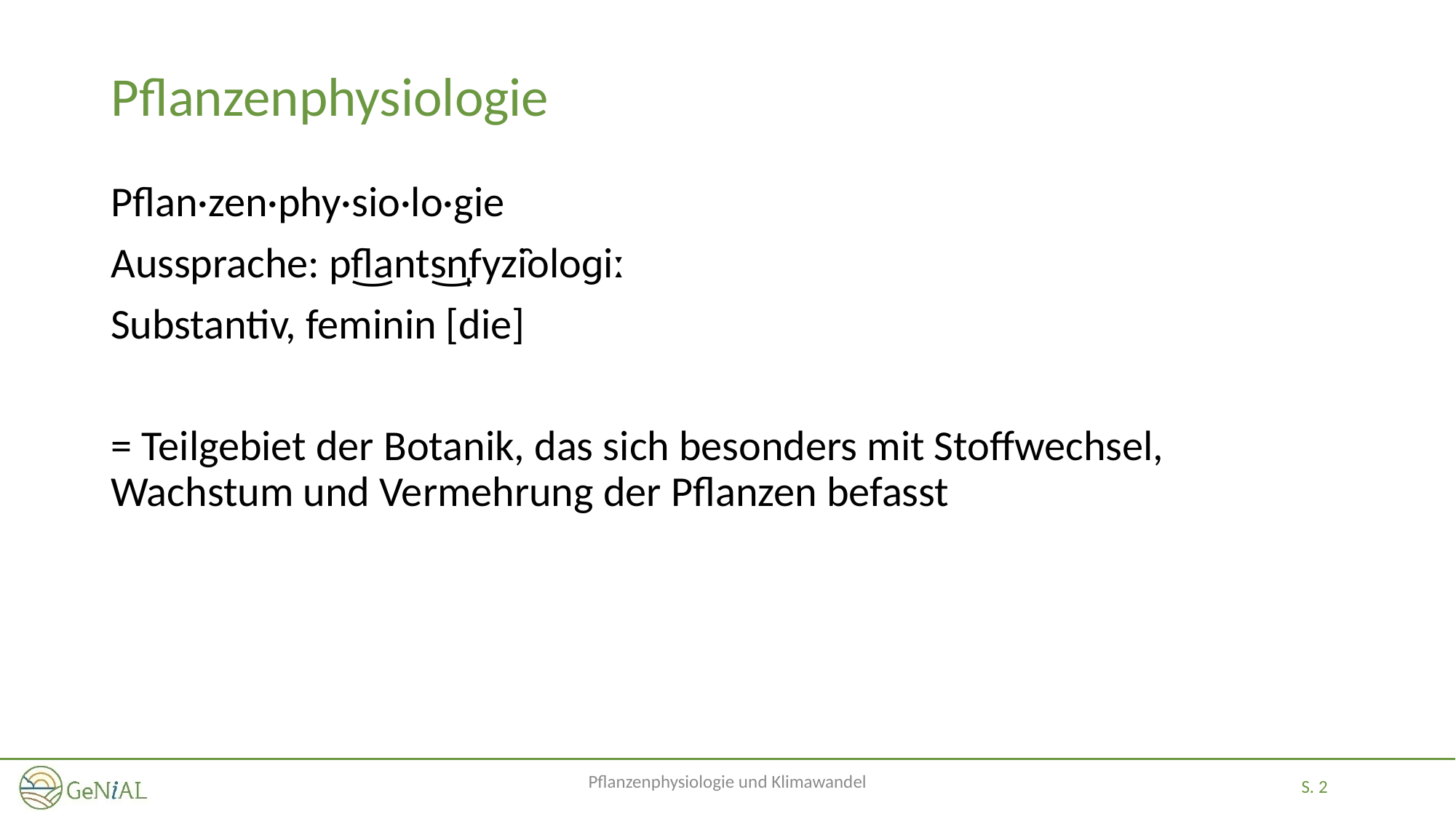

# Pflanzenphysiologie
Pflan·zen·phy·sio·lo·gie
Aussprache: p͜flant͜sn̩fyzi̯oloɡiː
Substantiv, feminin [die]

= Teilgebiet der Botanik, das sich besonders mit Stoffwechsel, Wachstum und Vermehrung der Pflanzen befasst

Pflanzenphysiologie und Klimawandel